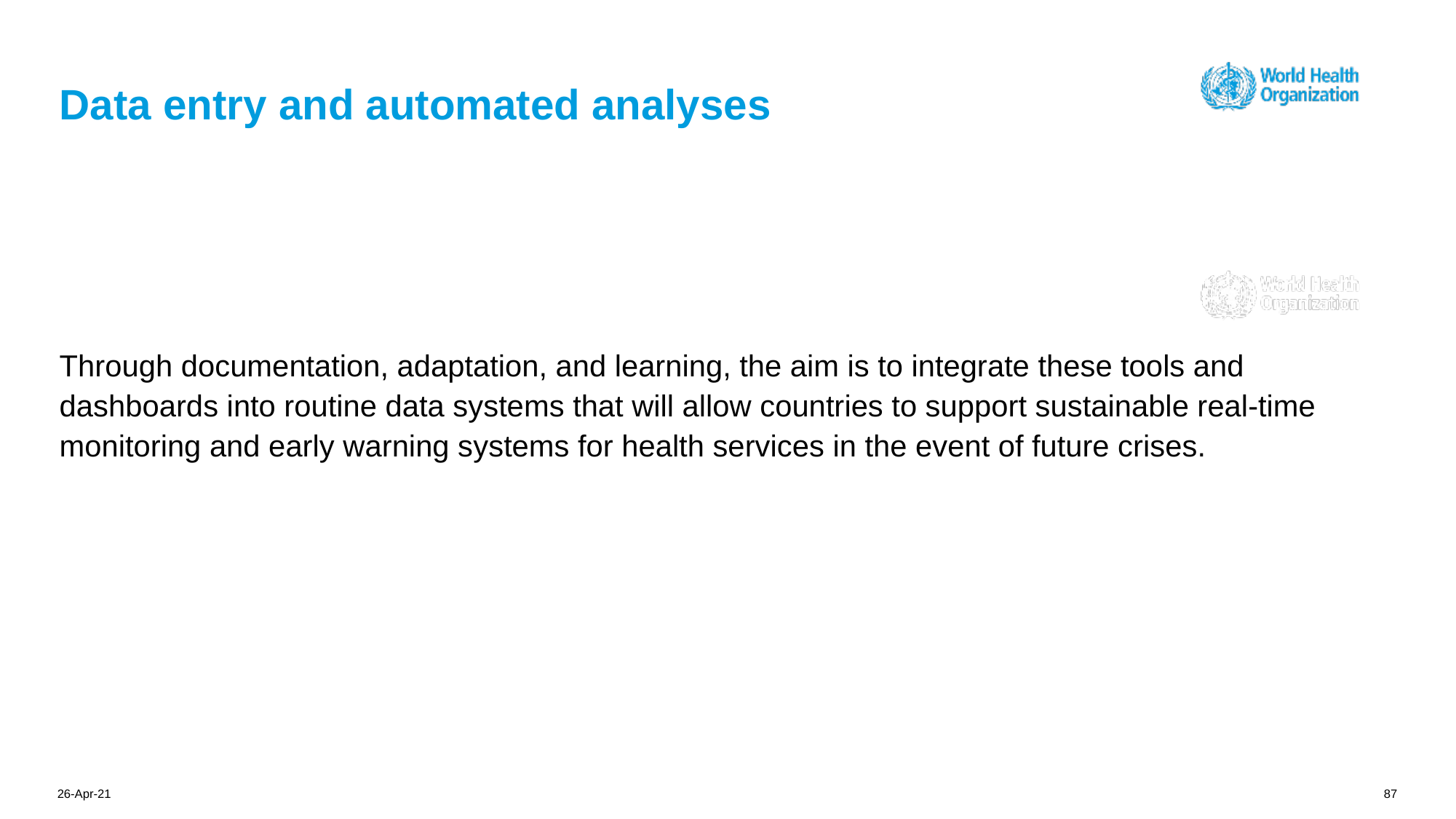

# Data entry and automated analyses

Through documentation, adaptation, and learning, the aim is to integrate these tools and dashboards into routine data systems that will allow countries to support sustainable real-time monitoring and early warning systems for health services in the event of future crises.
26-Apr-21

87